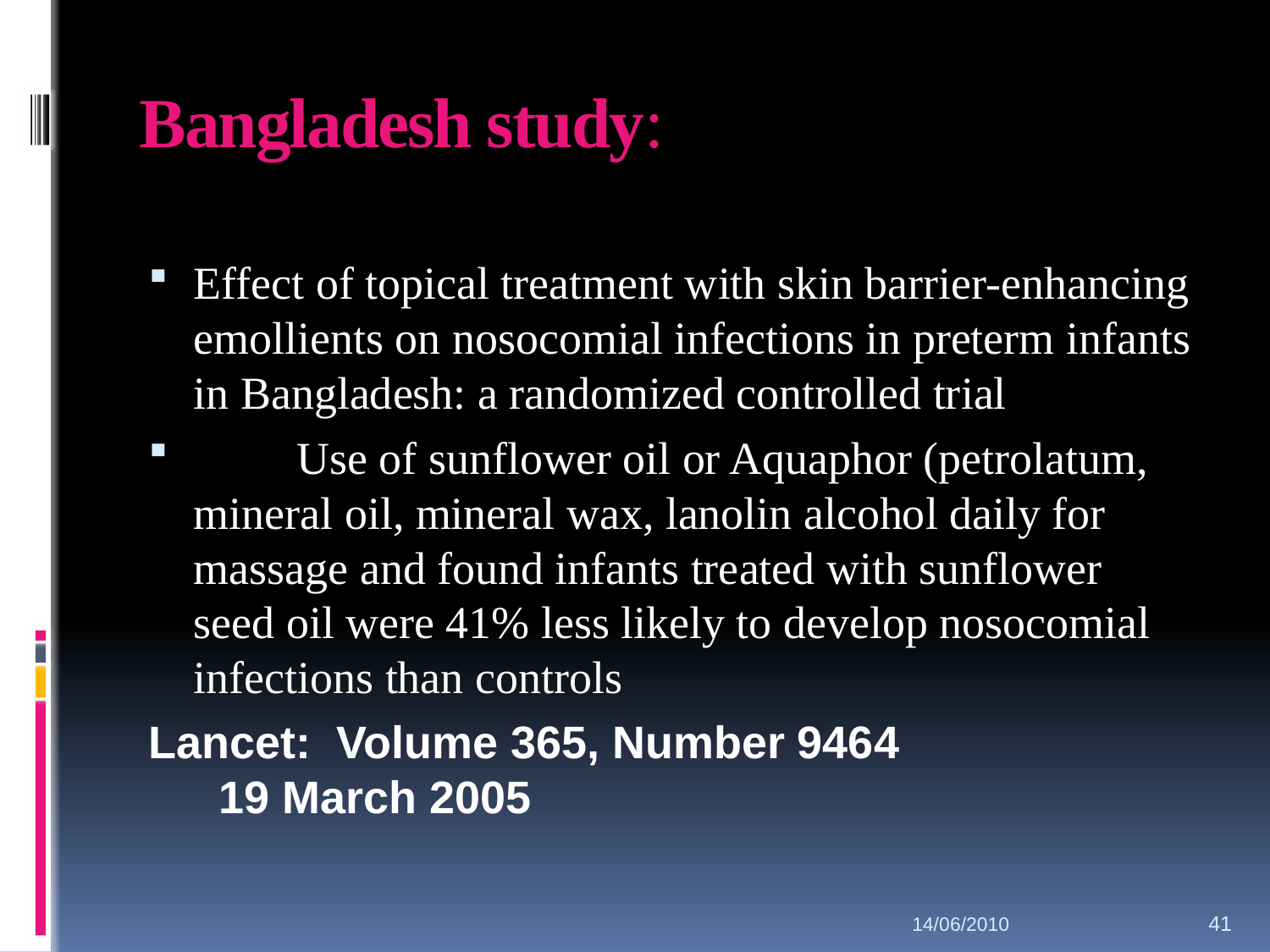

# Bangladesh study:
Effect of topical treatment with skin barrier-enhancing emollients on nosocomial infections in preterm infants in Bangladesh: a randomized controlled trial
	Use of sunflower oil or Aquaphor (petrolatum, mineral oil, mineral wax, lanolin alcohol daily for massage and found infants treated with sunflower seed oil were 41% less likely to develop nosocomial infections than controls
Lancet:  Volume 365, Number 9464     19 March 2005

14/06/2010
41